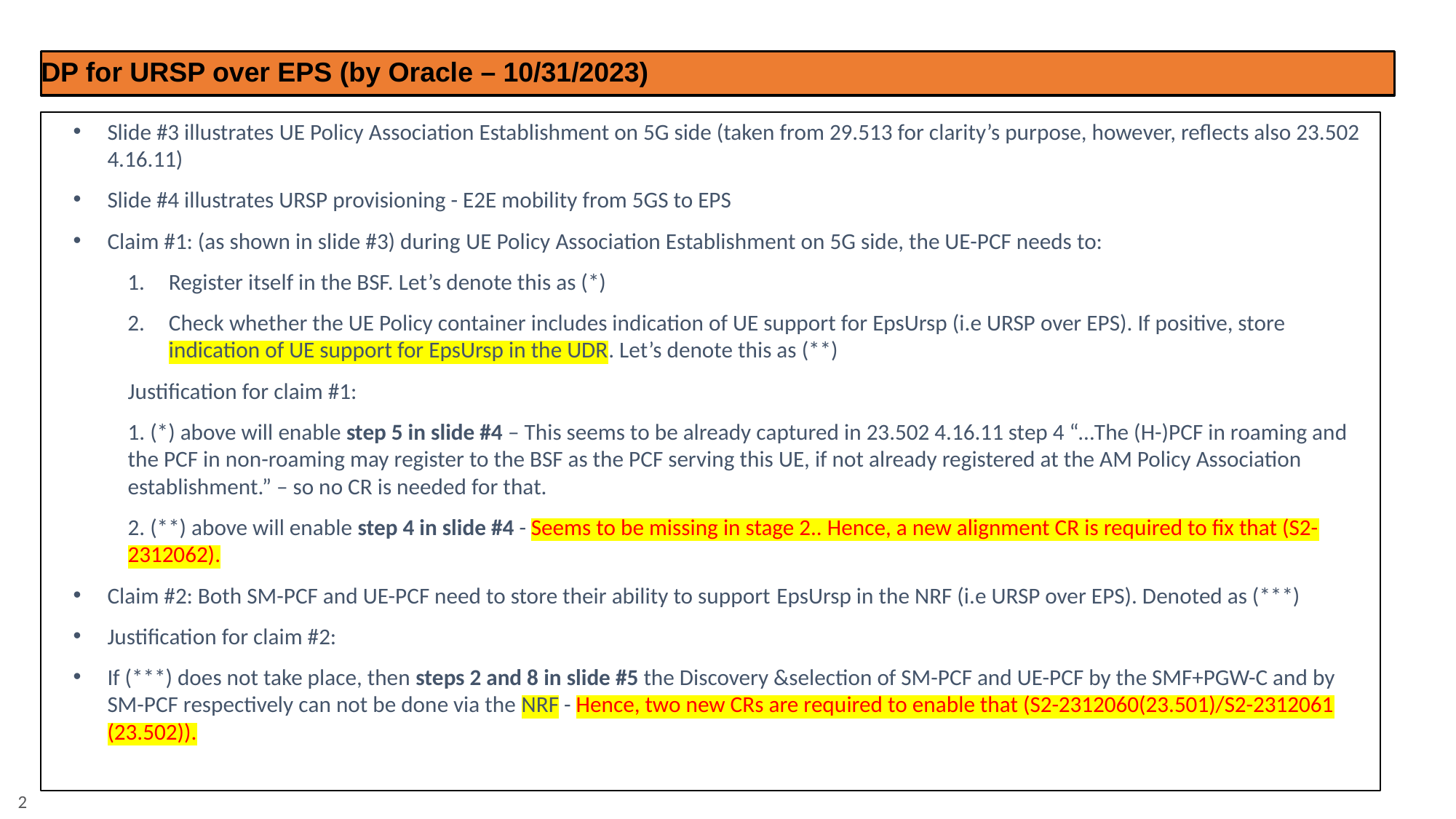

DP for URSP over EPS (by Oracle – 10/31/2023)
Slide #3 illustrates UE Policy Association Establishment on 5G side (taken from 29.513 for clarity’s purpose, however, reflects also 23.502 4.16.11)
Slide #4 illustrates URSP provisioning - E2E mobility from 5GS to EPS
Claim #1: (as shown in slide #3) during UE Policy Association Establishment on 5G side, the UE-PCF needs to:
Register itself in the BSF. Let’s denote this as (*)
Check whether the UE Policy container includes indication of UE support for EpsUrsp (i.e URSP over EPS). If positive, store indication of UE support for EpsUrsp in the UDR. Let’s denote this as (**)
Justification for claim #1:
1. (*) above will enable step 5 in slide #4 – This seems to be already captured in 23.502 4.16.11 step 4 “…The (H-)PCF in roaming and the PCF in non-roaming may register to the BSF as the PCF serving this UE, if not already registered at the AM Policy Association establishment.” – so no CR is needed for that.
2. (**) above will enable step 4 in slide #4 - Seems to be missing in stage 2.. Hence, a new alignment CR is required to fix that (S2-2312062).
Claim #2: Both SM-PCF and UE-PCF need to store their ability to support EpsUrsp in the NRF (i.e URSP over EPS). Denoted as (***)
Justification for claim #2:
If (***) does not take place, then steps 2 and 8 in slide #5 the Discovery &selection of SM-PCF and UE-PCF by the SMF+PGW-C and by SM-PCF respectively can not be done via the NRF - Hence, two new CRs are required to enable that (S2-2312060(23.501)/S2-2312061 (23.502)).

2